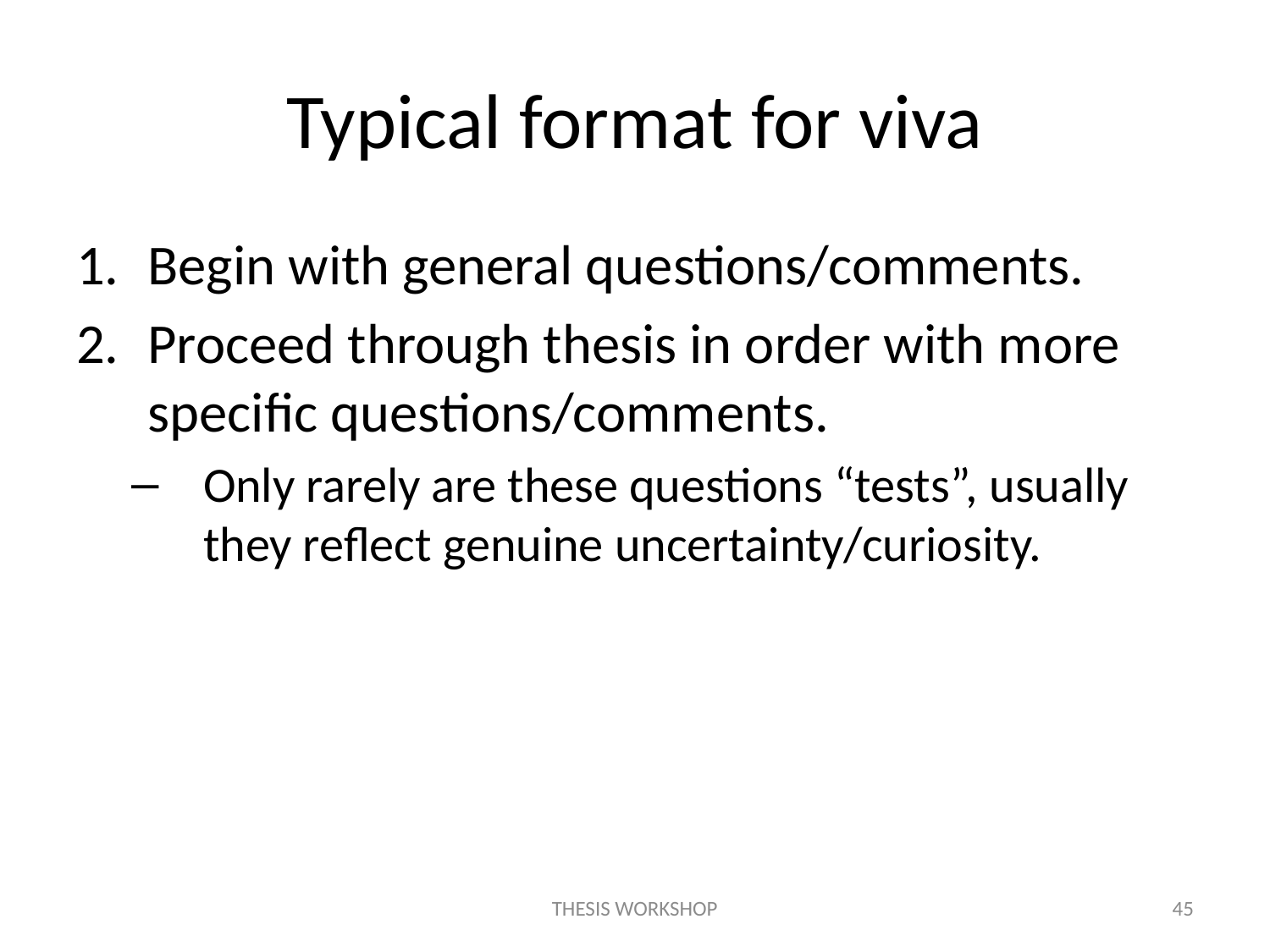

# Typical format for viva
Begin with general questions/comments.
Proceed through thesis in order with more specific questions/comments.
Only rarely are these questions “tests”, usually they reflect genuine uncertainty/curiosity.

THESIS WORKSHOP
45